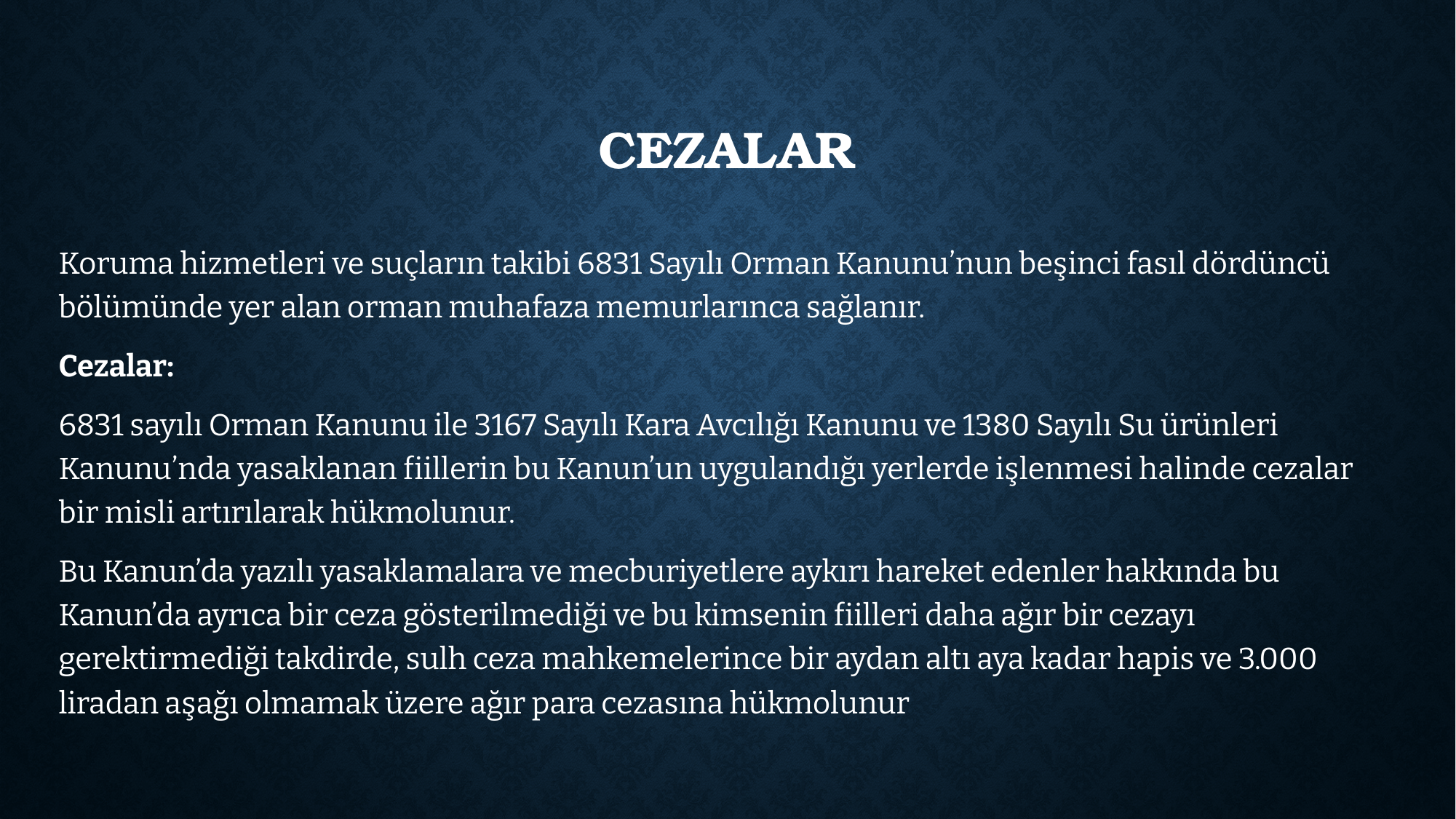

# Cezalar
Koruma hizmetleri ve suçların takibi 6831 Sayılı Orman Kanunu’nun beşinci fasıl dördüncü bölümünde yer alan orman muhafaza memurlarınca sağlanır.
Cezalar:
6831 sayılı Orman Kanunu ile 3167 Sayılı Kara Avcılığı Kanunu ve 1380 Sayılı Su ürünleri Kanunu’nda yasaklanan fiillerin bu Kanun’un uygulandığı yerlerde işlenmesi halinde cezalar bir misli artırılarak hükmolunur.
Bu Kanun’da yazılı yasaklamalara ve mecburiyetlere aykırı hareket edenler hakkında bu Kanun’da ayrıca bir ceza gösterilmediği ve bu kimsenin fiilleri daha ağır bir cezayı gerektirmediği takdirde, sulh ceza mahkemelerince bir aydan altı aya kadar hapis ve 3.000 liradan aşağı olmamak üzere ağır para cezasına hükmolunur